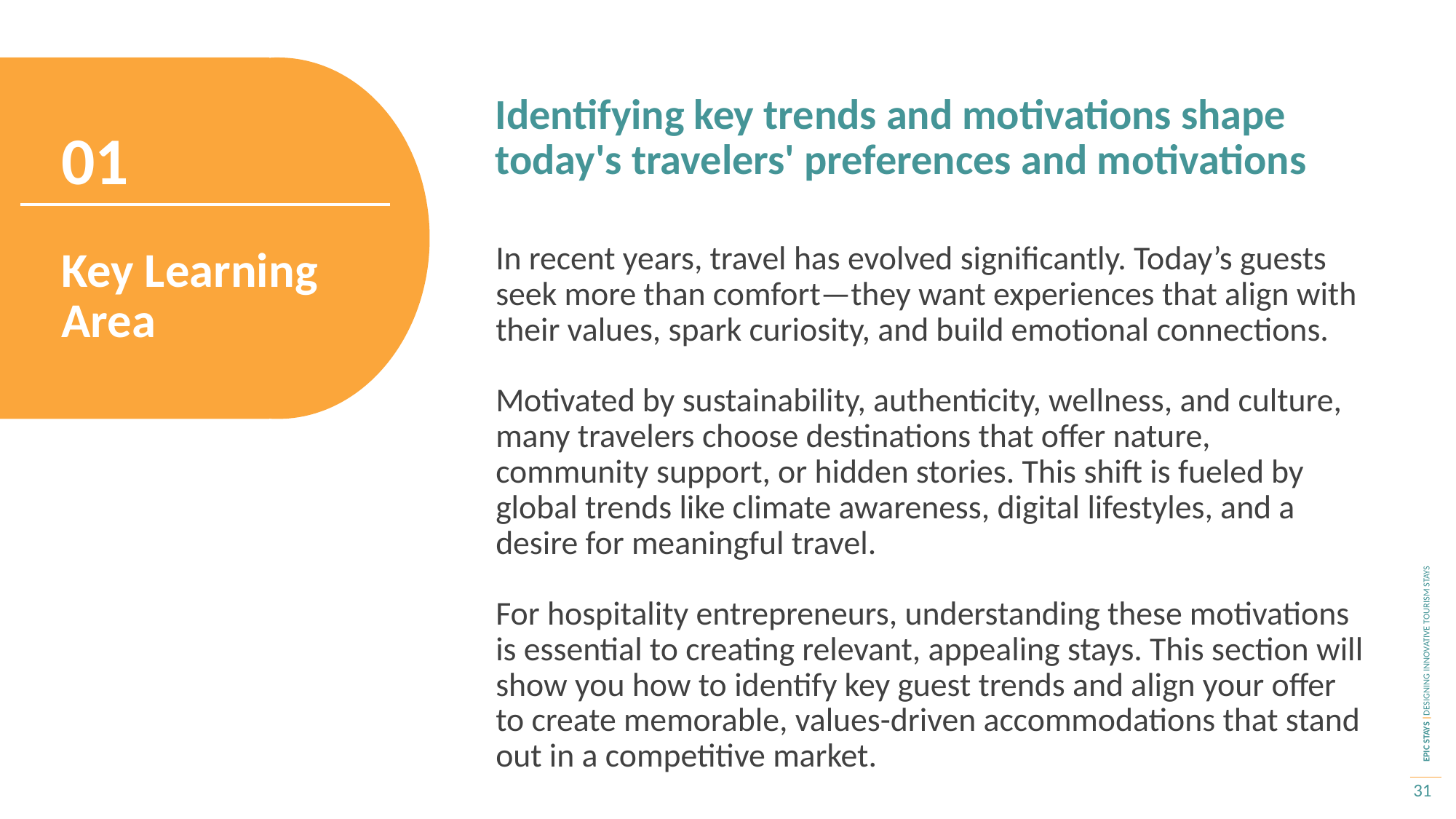

Identifying key trends and motivations shape today's travelers' preferences and motivations

01
In recent years, travel has evolved significantly. Today’s guests seek more than comfort—they want experiences that align with their values, spark curiosity, and build emotional connections.

Motivated by sustainability, authenticity, wellness, and culture, many travelers choose destinations that offer nature, community support, or hidden stories. This shift is fueled by global trends like climate awareness, digital lifestyles, and a desire for meaningful travel.

For hospitality entrepreneurs, understanding these motivations is essential to creating relevant, appealing stays. This section will show you how to identify key guest trends and align your offer to create memorable, values-driven accommodations that stand out in a competitive market.

Key Learning Area
31